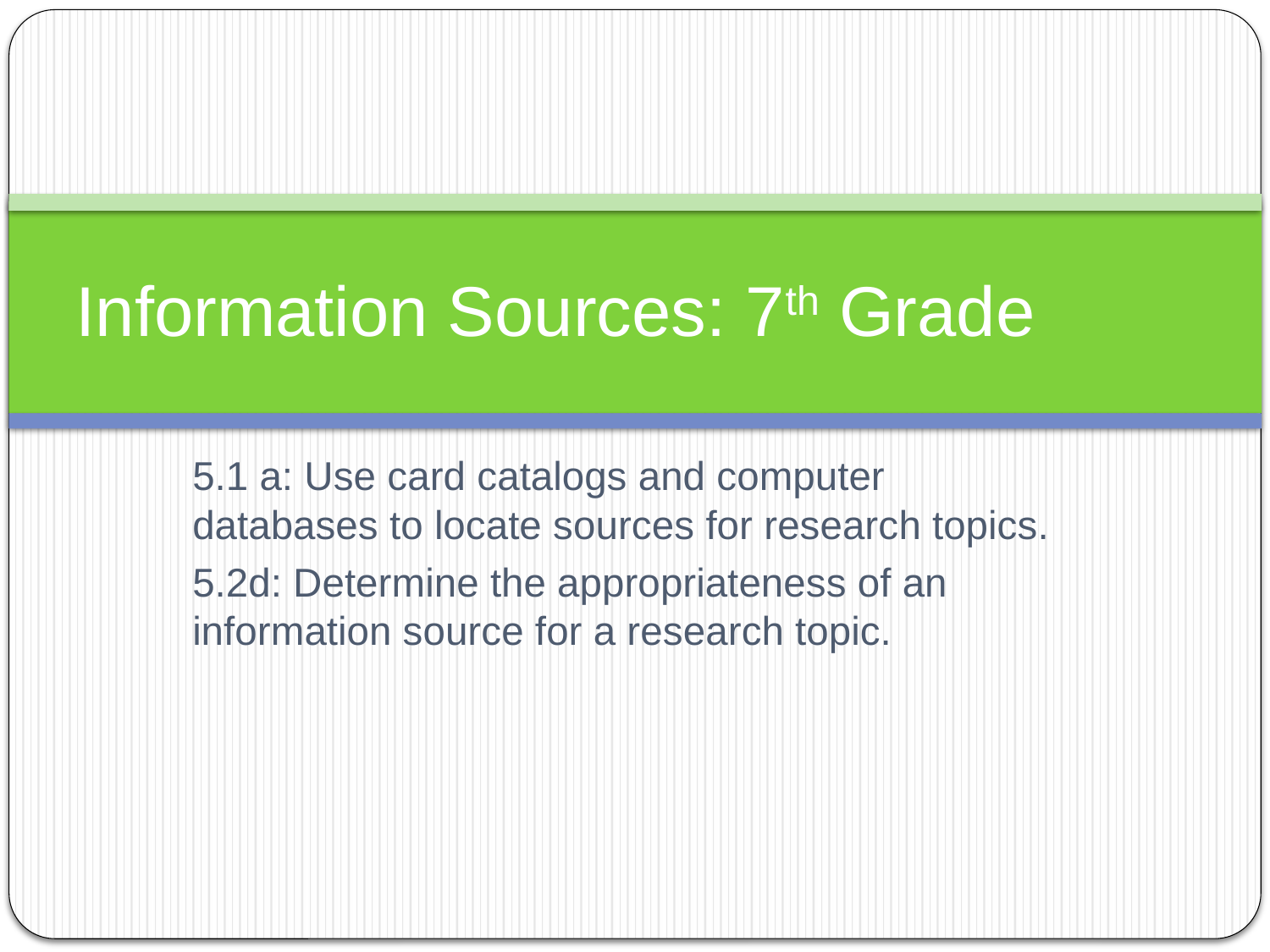

# Information Sources: 7th Grade
5.1 a: Use card catalogs and computer databases to locate sources for research topics.
5.2d: Determine the appropriateness of an information source for a research topic.